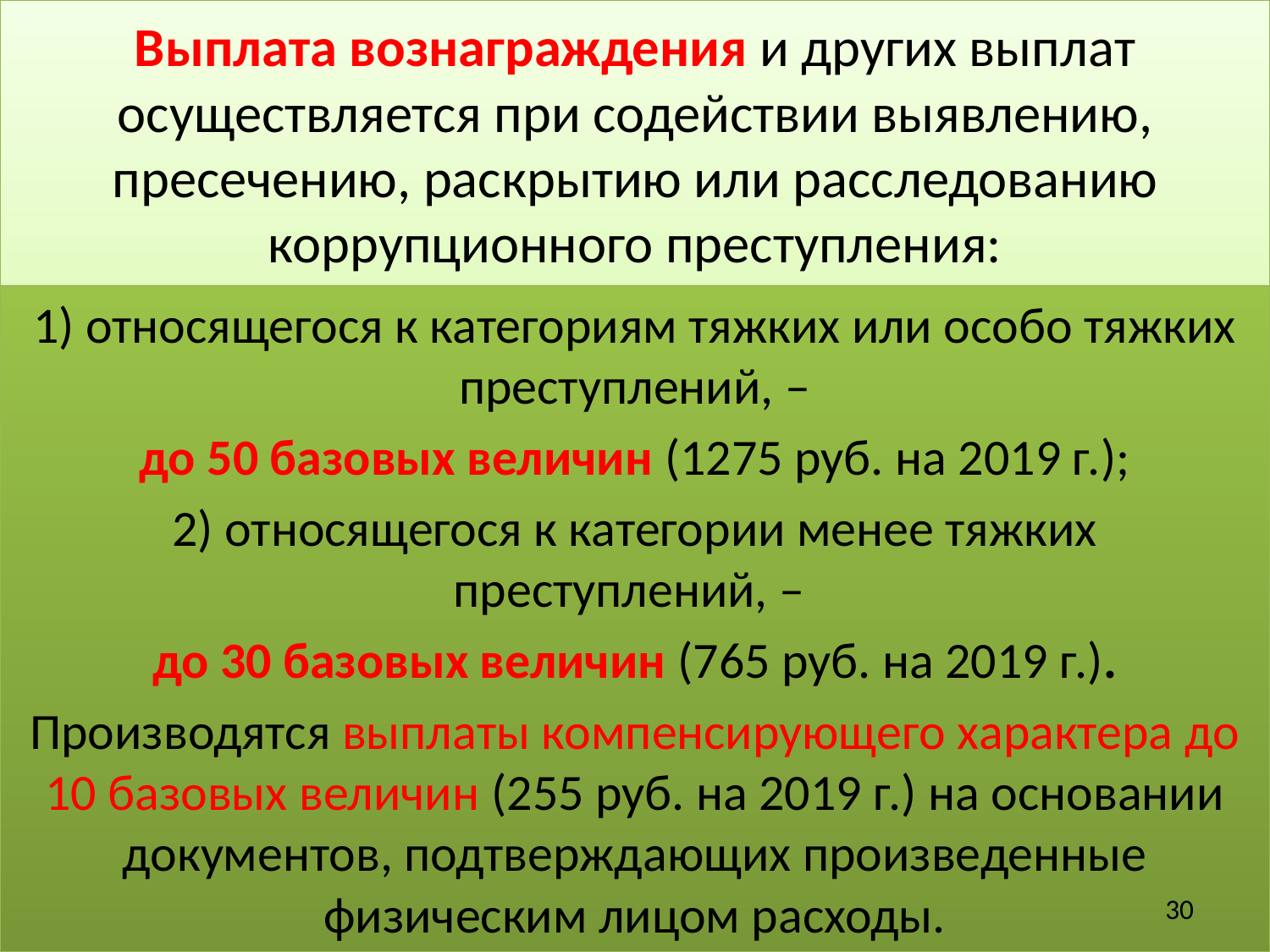

# Выплата вознаграждения и других выплат осуществляется при содействии выявлению, пресечению, раскрытию или расследованию коррупционного преступления:
1) относящегося к категориям тяжких или особо тяжких преступлений, –
до 50 базовых величин (1275 руб. на 2019 г.);
2) относящегося к категории менее тяжких преступлений, –
до 30 базовых величин (765 руб. на 2019 г.).
Производятся выплаты компенсирующего характера до 10 базовых величин (255 руб. на 2019 г.) на основании документов, подтверждающих произведенные физическим лицом расходы.
30